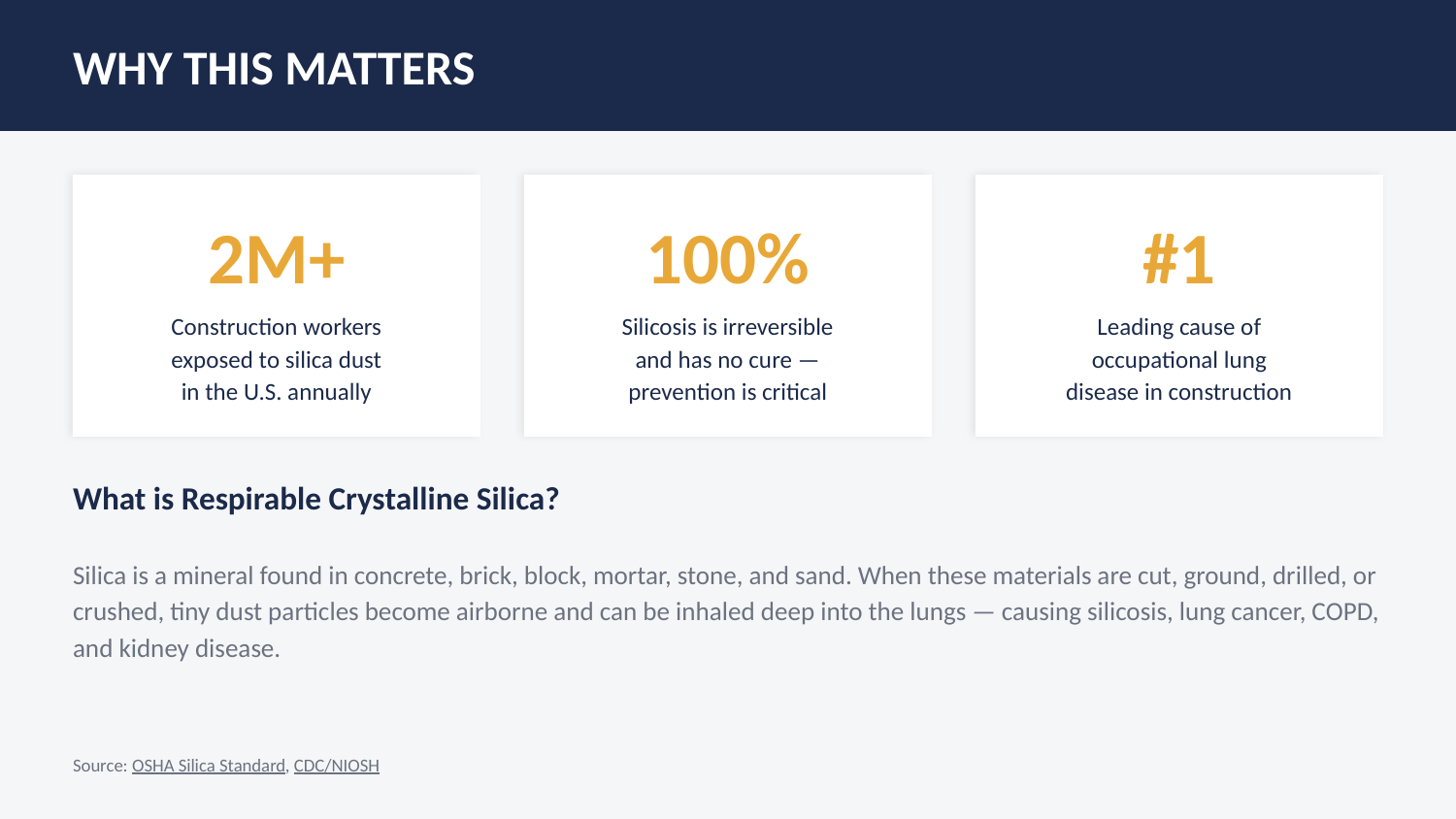

WHY THIS MATTERS

2M+
100%
#1
Construction workers
exposed to silica dust
in the U.S. annually
Silicosis is irreversible
and has no cure —
prevention is critical
Leading cause of
occupational lung
disease in construction
What is Respirable Crystalline Silica?

Silica is a mineral found in concrete, brick, block, mortar, stone, and sand. When these materials are cut, ground, drilled, or crushed, tiny dust particles become airborne and can be inhaled deep into the lungs — causing silicosis, lung cancer, COPD, and kidney disease.
Source: OSHA Silica Standard, CDC/NIOSH